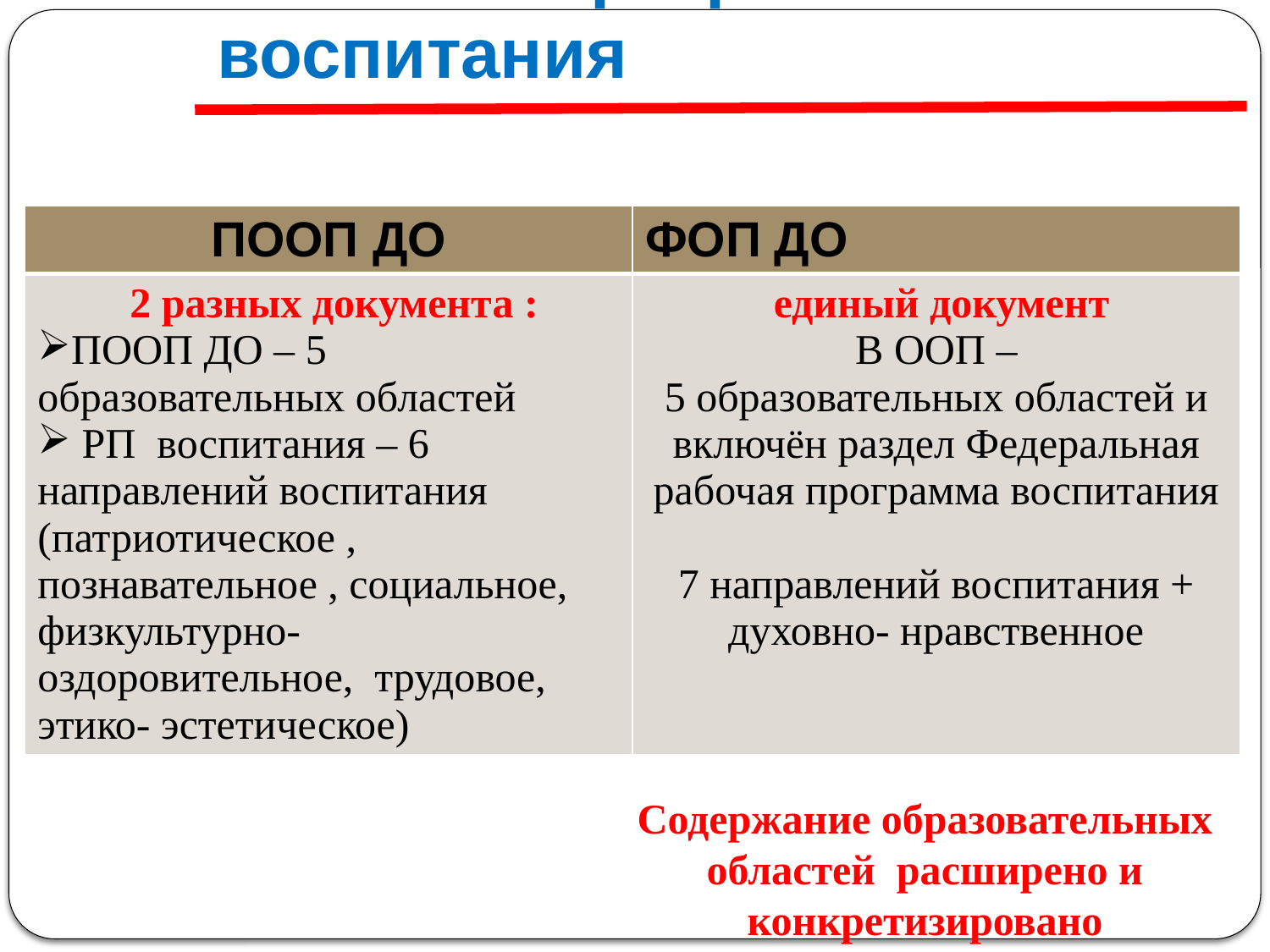

Рабочая программа воспитания
#

| ПООП ДО | ФОП ДО |
| --- | --- |
| 2 разных документа : ПООП ДО – 5 образовательных областей РП воспитания – 6 направлений воспитания (патриотическое , познавательное , социальное, физкультурно- оздоровительное, трудовое, этико- эстетическое) | единый документ В ООП – 5 образовательных областей и включён раздел Федеральная рабочая программа воспитания 7 направлений воспитания + духовно- нравственное |
Содержание образовательных областей  расширено и конкретизировано